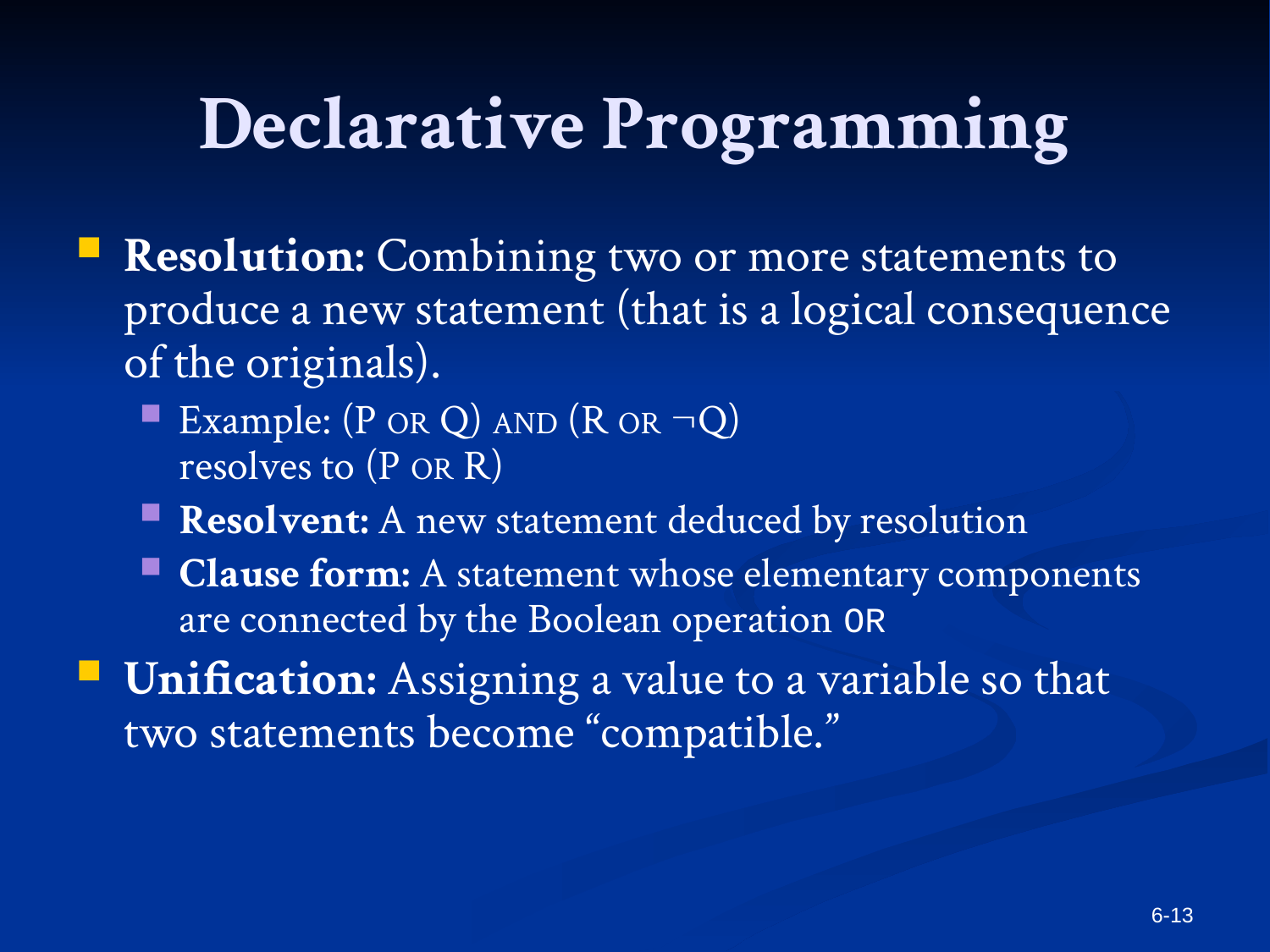

# Declarative Programming
Resolution: Combining two or more statements to produce a new statement (that is a logical consequence of the originals).
Example: (P OR Q) AND (R OR ¬Q)
resolves to (P OR R)
Resolvent: A new statement deduced by resolution
Clause form: A statement whose elementary components are connected by the Boolean operation OR
Unification: Assigning a value to a variable so that two statements become “compatible.”

6-13